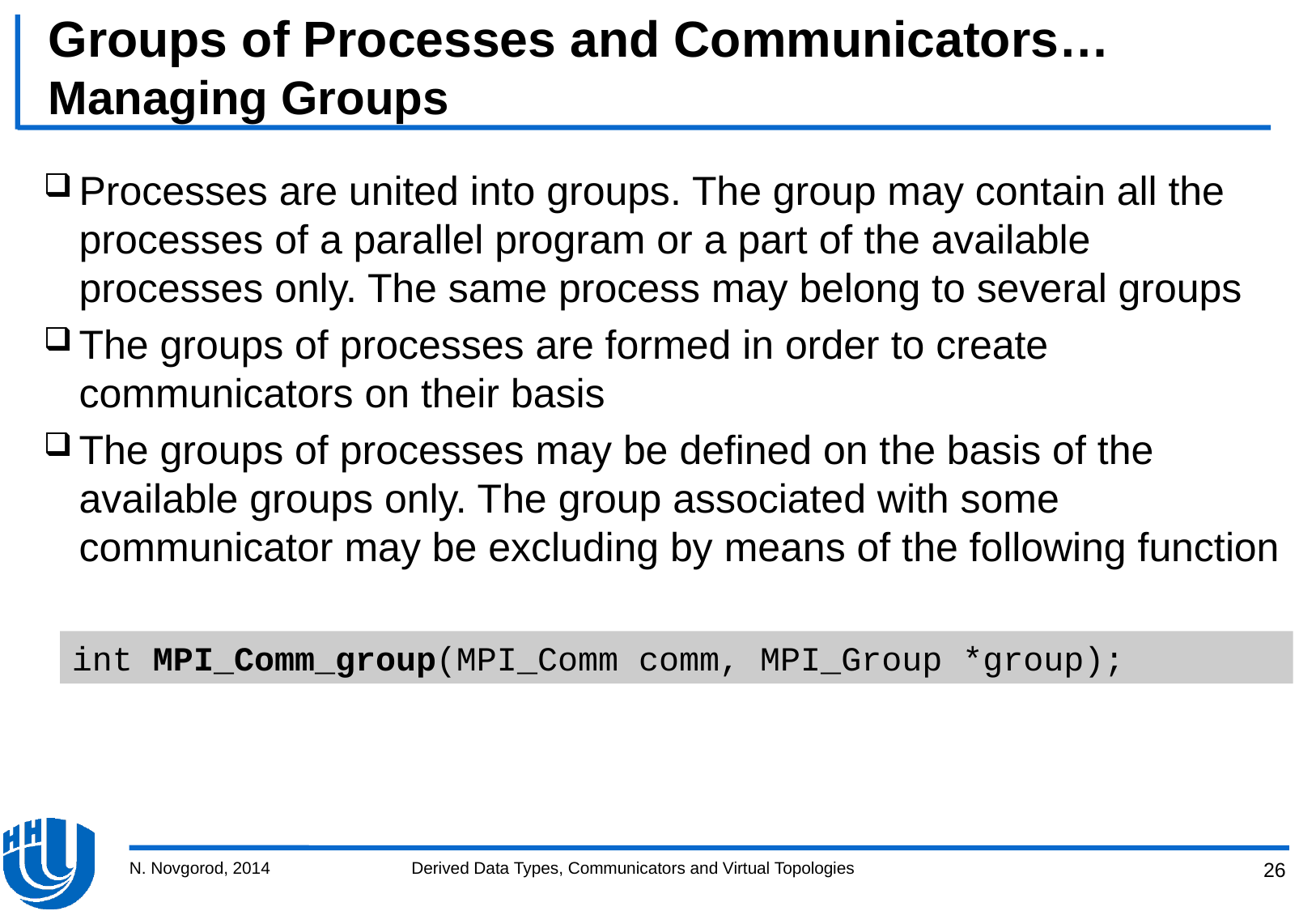

# Groups of Processes and Communicators… Managing Groups
Processes are united into groups. The group may contain all the processes of a parallel program or a part of the available processes only. The same process may belong to several groups
The groups of processes are formed in order to create communicators on their basis
The groups of processes may be defined on the basis of the available groups only. The group associated with some communicator may be excluding by means of the following function
int MPI_Comm_group(MPI_Comm comm, MPI_Group *group);
N. Novgorod, 2014
Derived Data Types, Communicators and Virtual Topologies
26